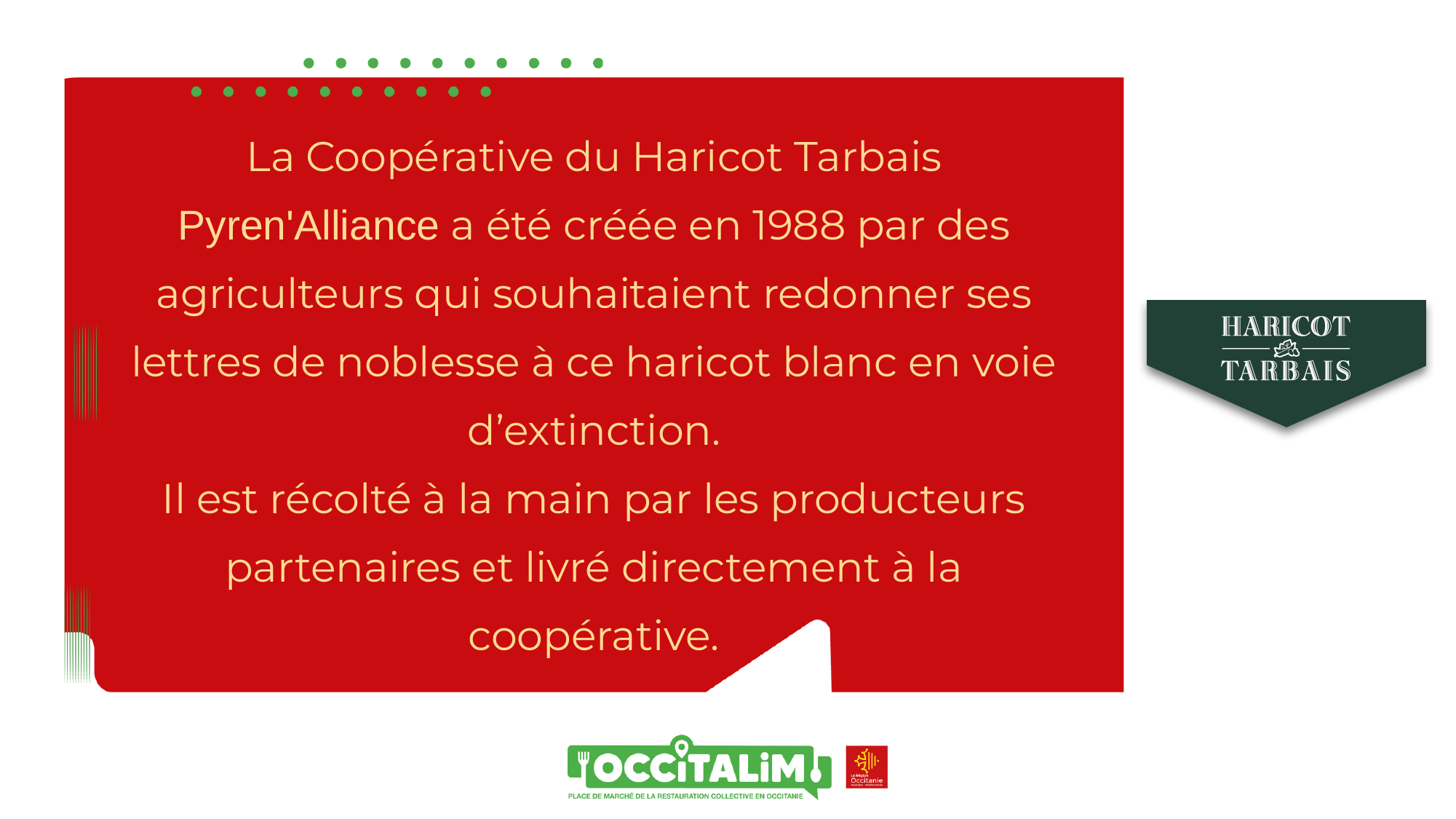

La Coopérative du Haricot Tarbais Pyren'Alliance a été créée en 1988 par des agriculteurs qui souhaitaient redonner ses lettres de noblesse à ce haricot blanc en voie d’extinction.
Il est récolté à la main par les producteurs partenaires et livré directement à la coopérative.